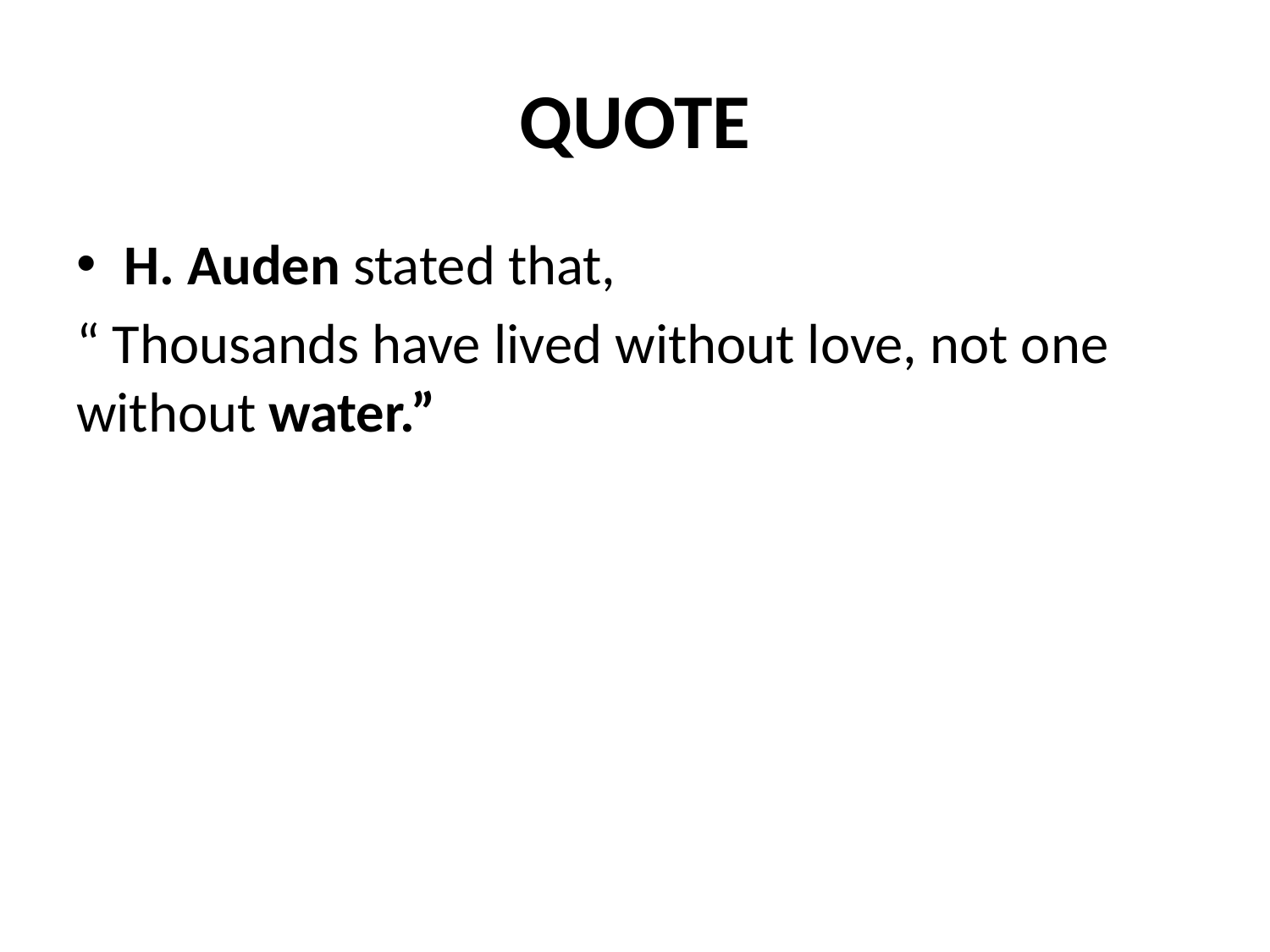

# QUOTE
H. Auden stated that,
“ Thousands have lived without love, not one without water.”